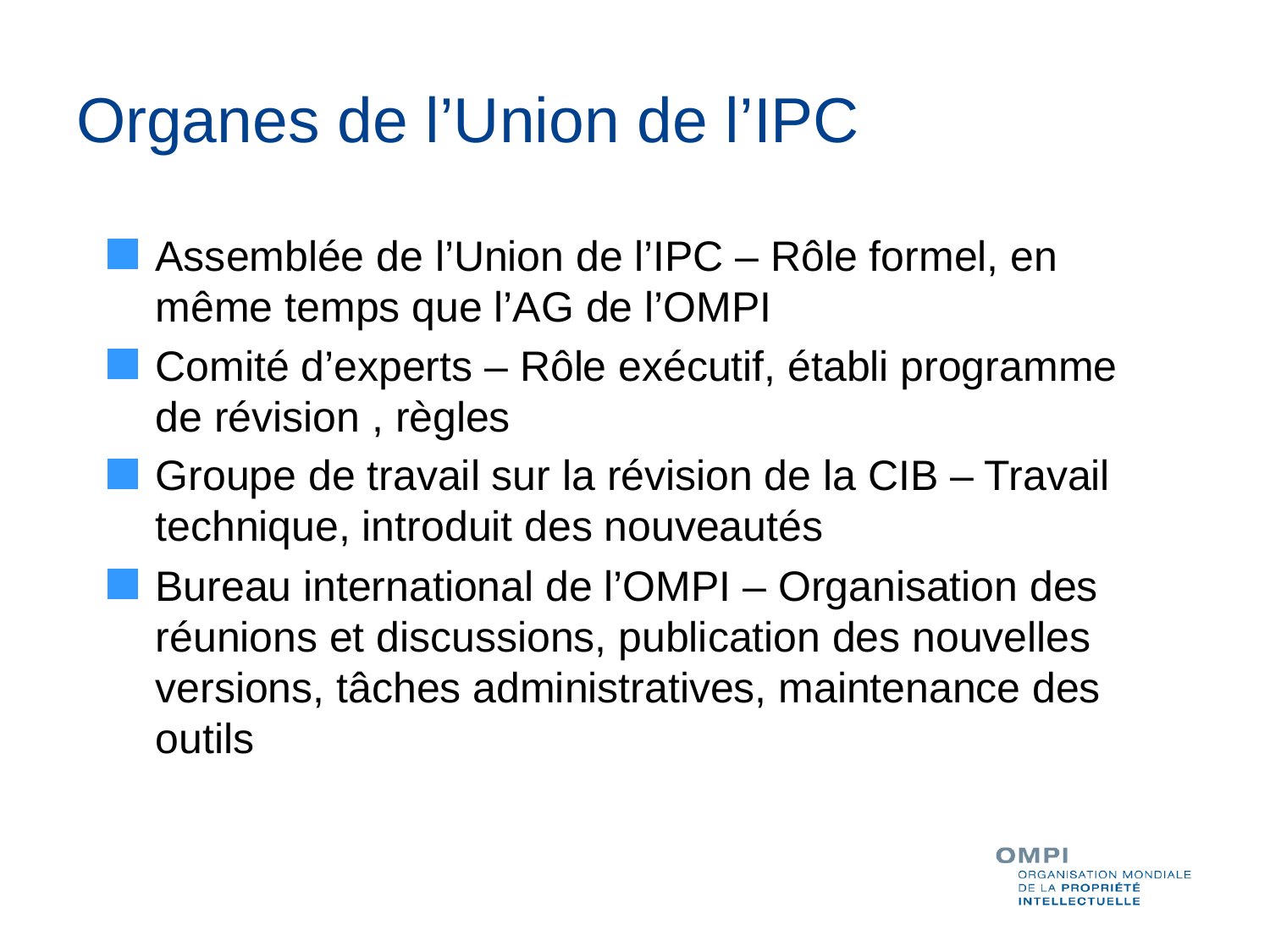

# Organes de l’Union de l’IPC
Assemblée de l’Union de l’IPC – Rôle formel, en même temps que l’AG de l’OMPI
Comité d’experts – Rôle exécutif, établi programme de révision , règles
Groupe de travail sur la révision de la CIB – Travail technique, introduit des nouveautés
Bureau international de l’OMPI – Organisation des réunions et discussions, publication des nouvelles versions, tâches administratives, maintenance des outils